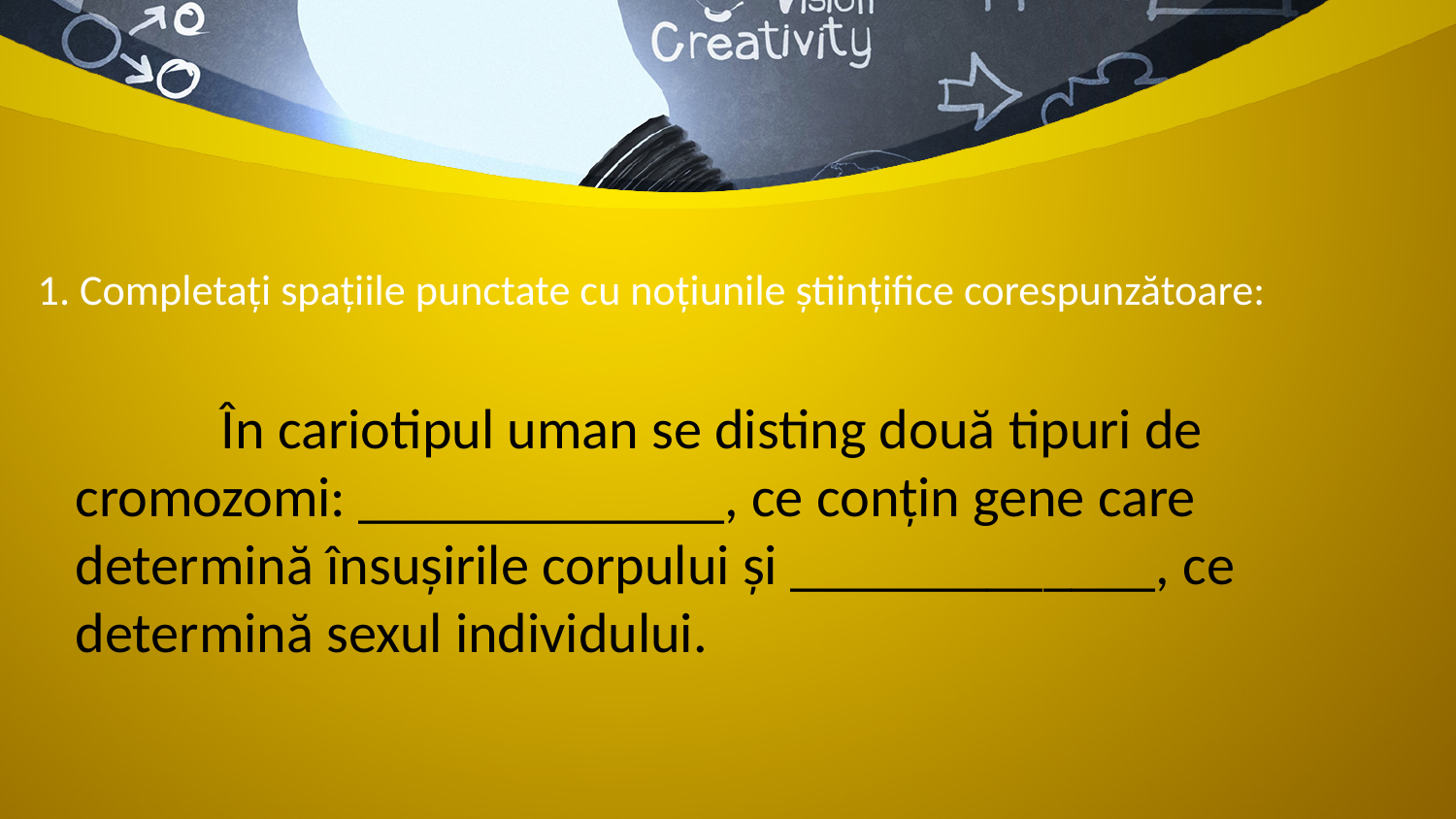

# 1. Completați spațiile punctate cu noțiunile științifice corespunzătoare:
	În cariotipul uman se disting două tipuri de cromozomi: _____________, ce conțin gene care determină însușirile corpului și _____________, ce determină sexul individului.